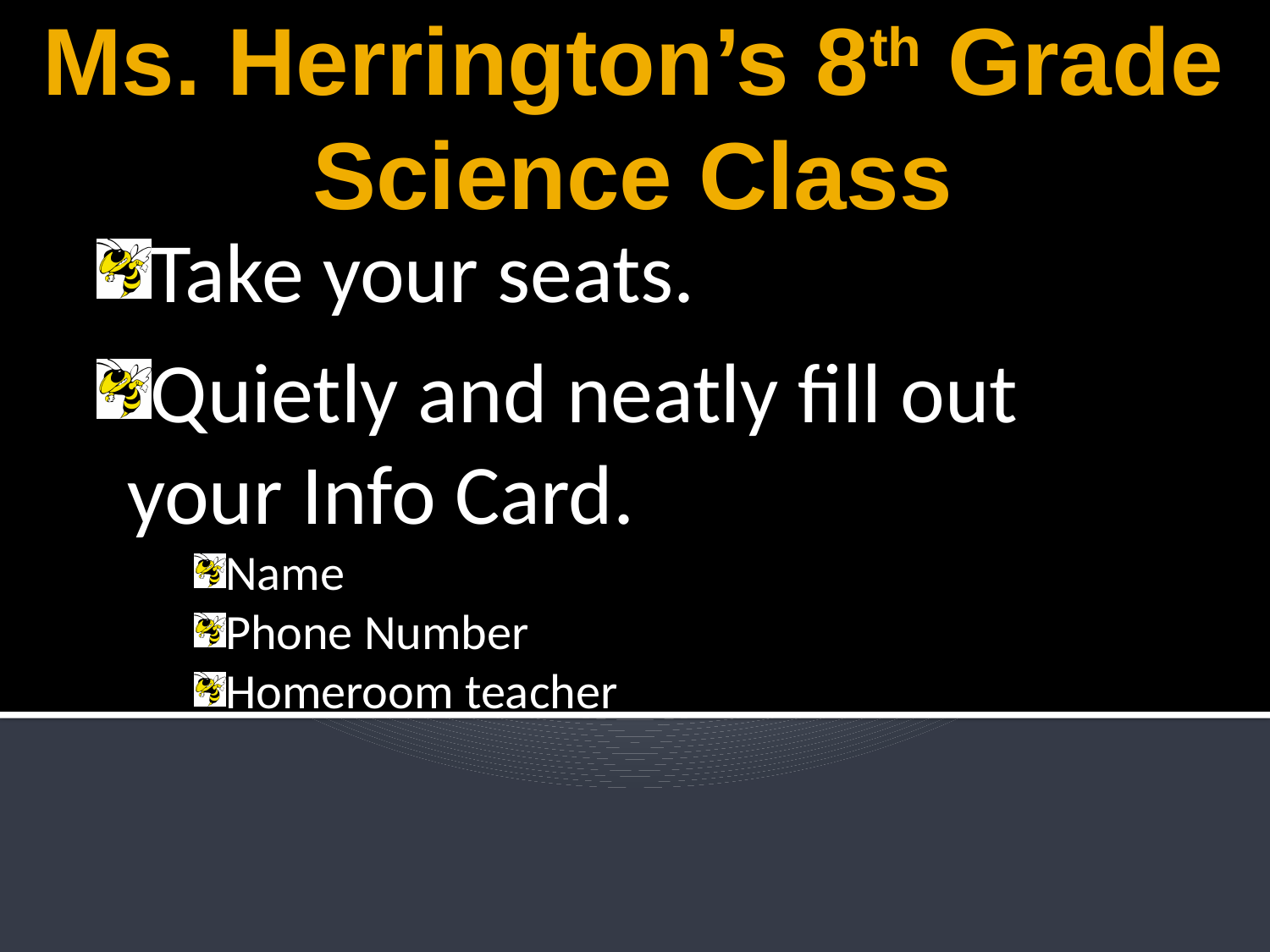

# Ms. Herrington’s 8th Grade Science Class
Take your seats.

Quietly and neatly fill out your Info Card.
Name
Phone Number
Homeroom teacher